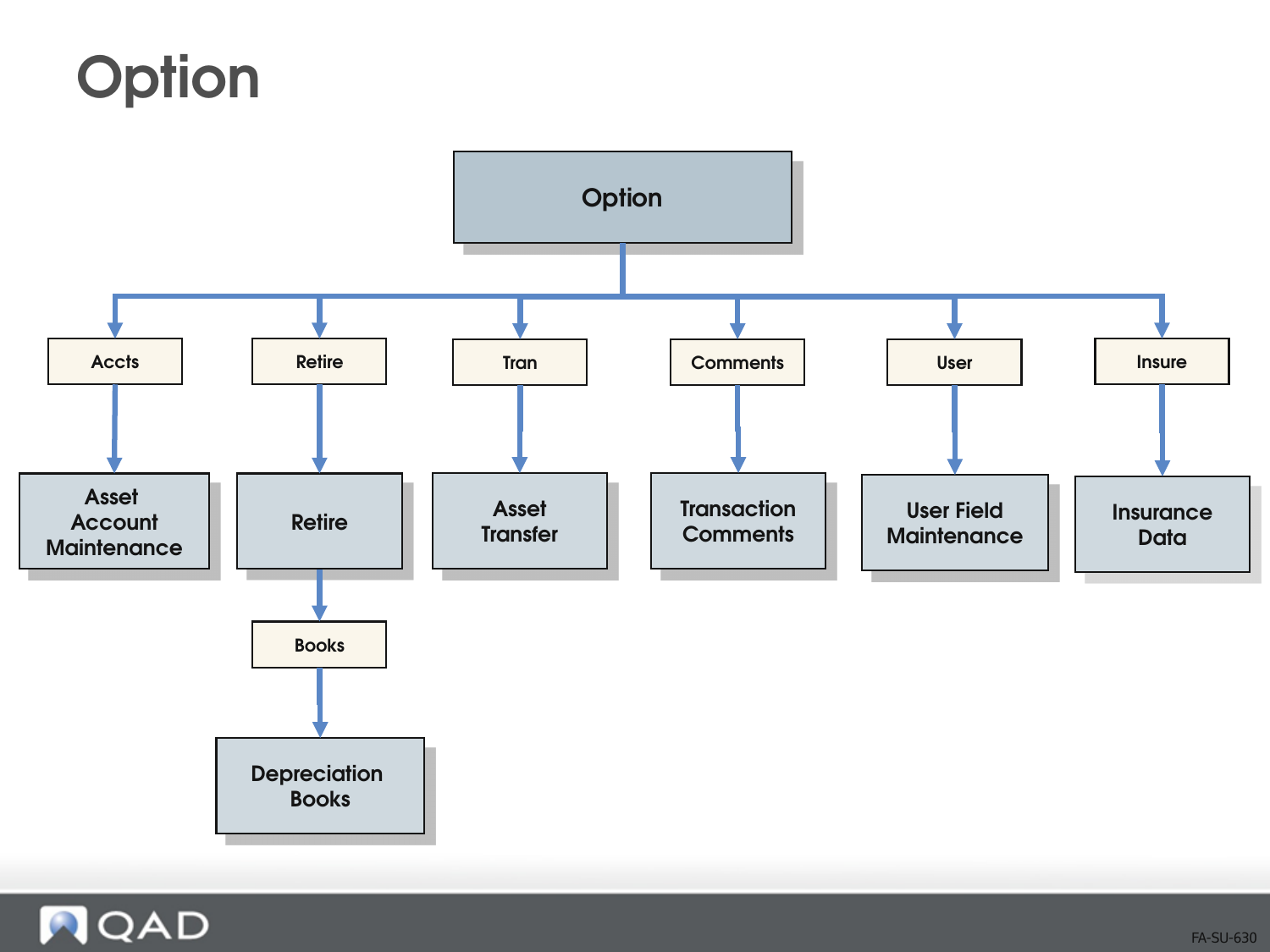

# Option
Option

Accts
Retire
Insure
Tran
Comments
User
Asset Transfer
Transaction Comments
Asset
Account Maintenance
Retire
User Field Maintenance
Insurance Data
Books
Depreciation
Books
FA-SU-630